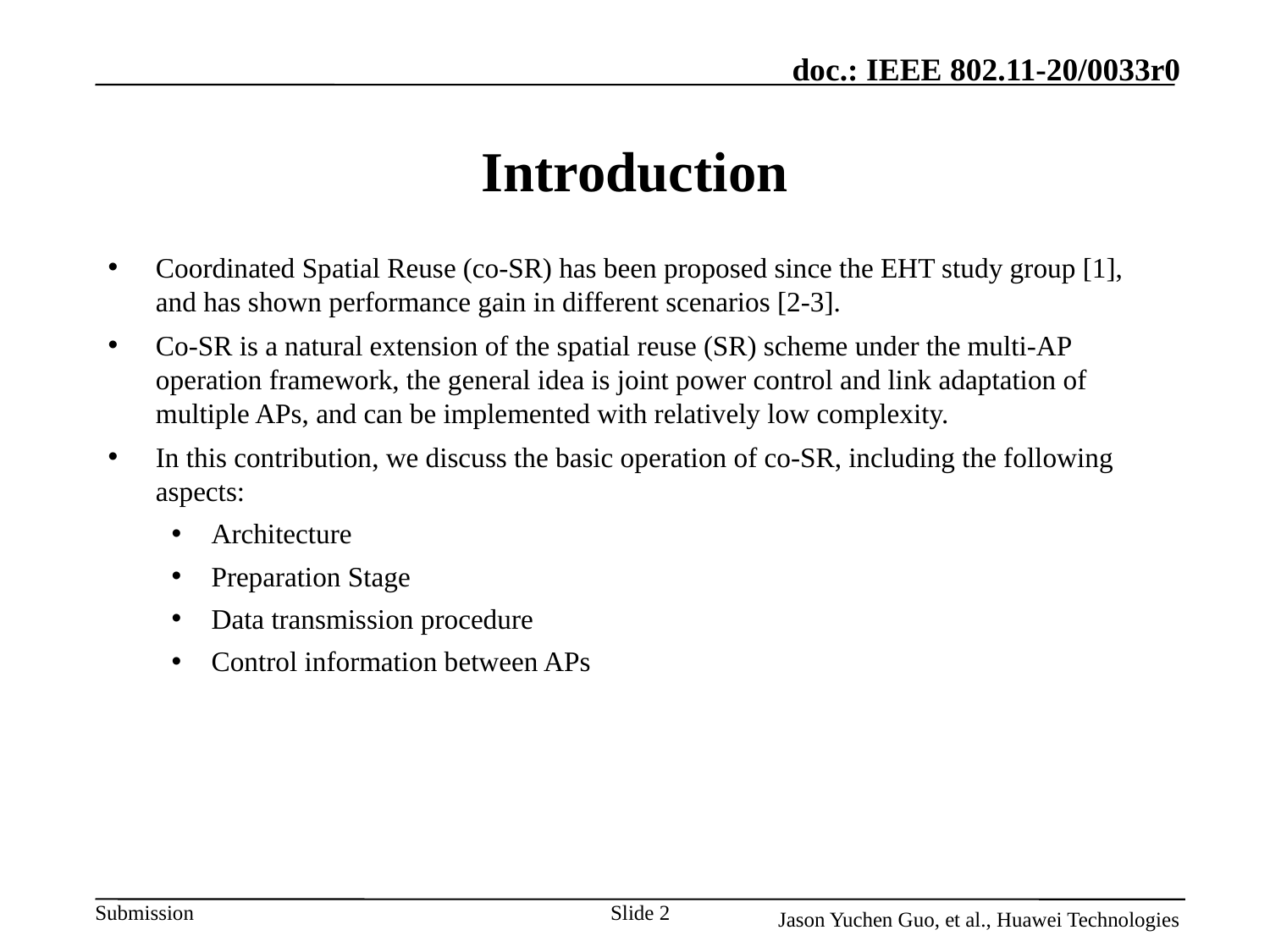

# Introduction
Coordinated Spatial Reuse (co-SR) has been proposed since the EHT study group [1], and has shown performance gain in different scenarios [2-3].
Co-SR is a natural extension of the spatial reuse (SR) scheme under the multi-AP operation framework, the general idea is joint power control and link adaptation of multiple APs, and can be implemented with relatively low complexity.
In this contribution, we discuss the basic operation of co-SR, including the following aspects:
Architecture
Preparation Stage
Data transmission procedure
Control information between APs

Slide 2